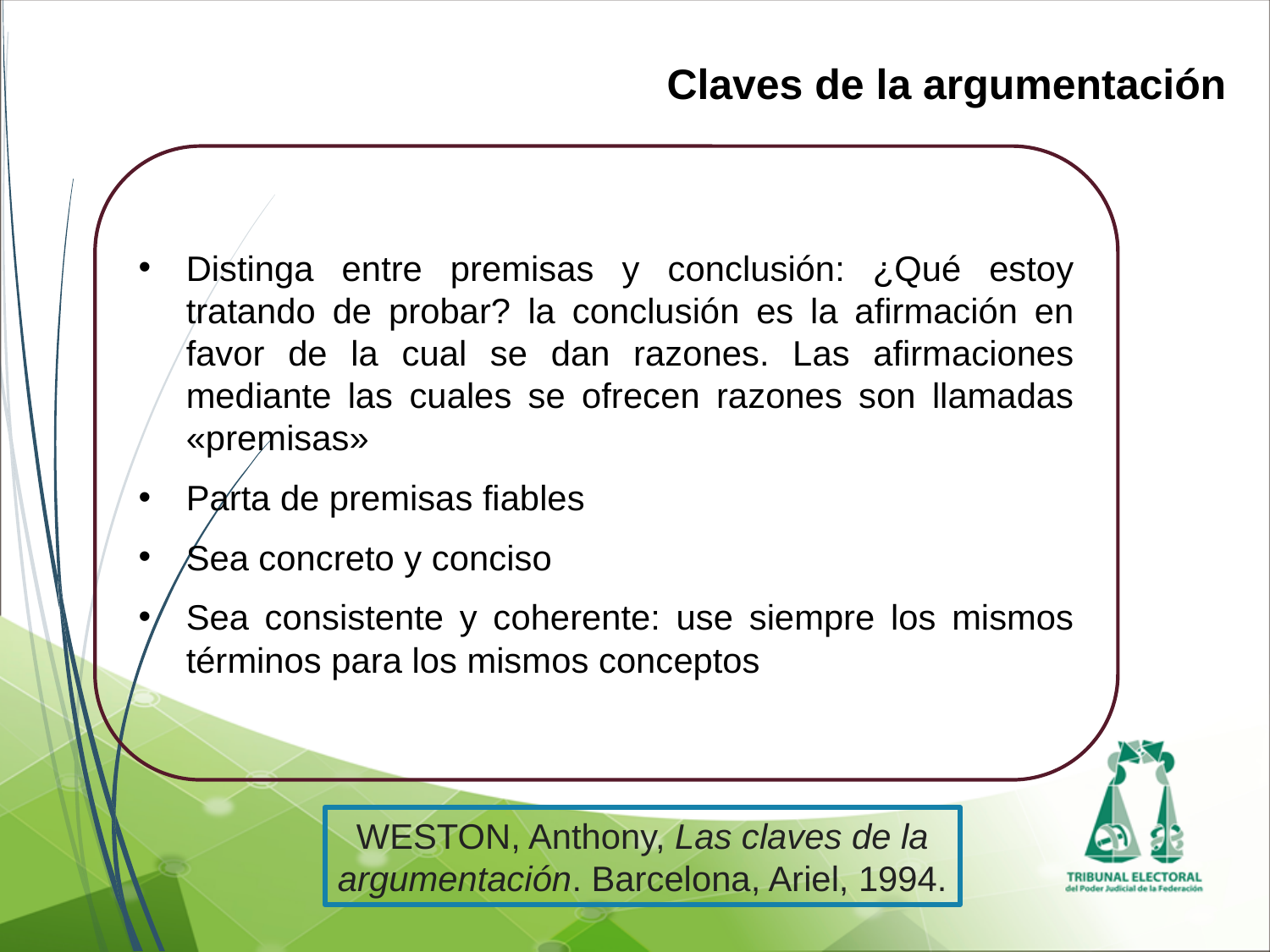

Claves de la argumentación
Distinga entre premisas y conclusión: ¿Qué estoy tratando de probar? la conclusión es la afirmación en favor de la cual se dan razones. Las afirmaciones mediante las cuales se ofrecen razones son llamadas «premisas»
Parta de premisas fiables
Sea concreto y conciso
Sea consistente y coherente: use siempre los mismos términos para los mismos conceptos
WESTON, Anthony, Las claves de la argumentación. Barcelona, Ariel, 1994.